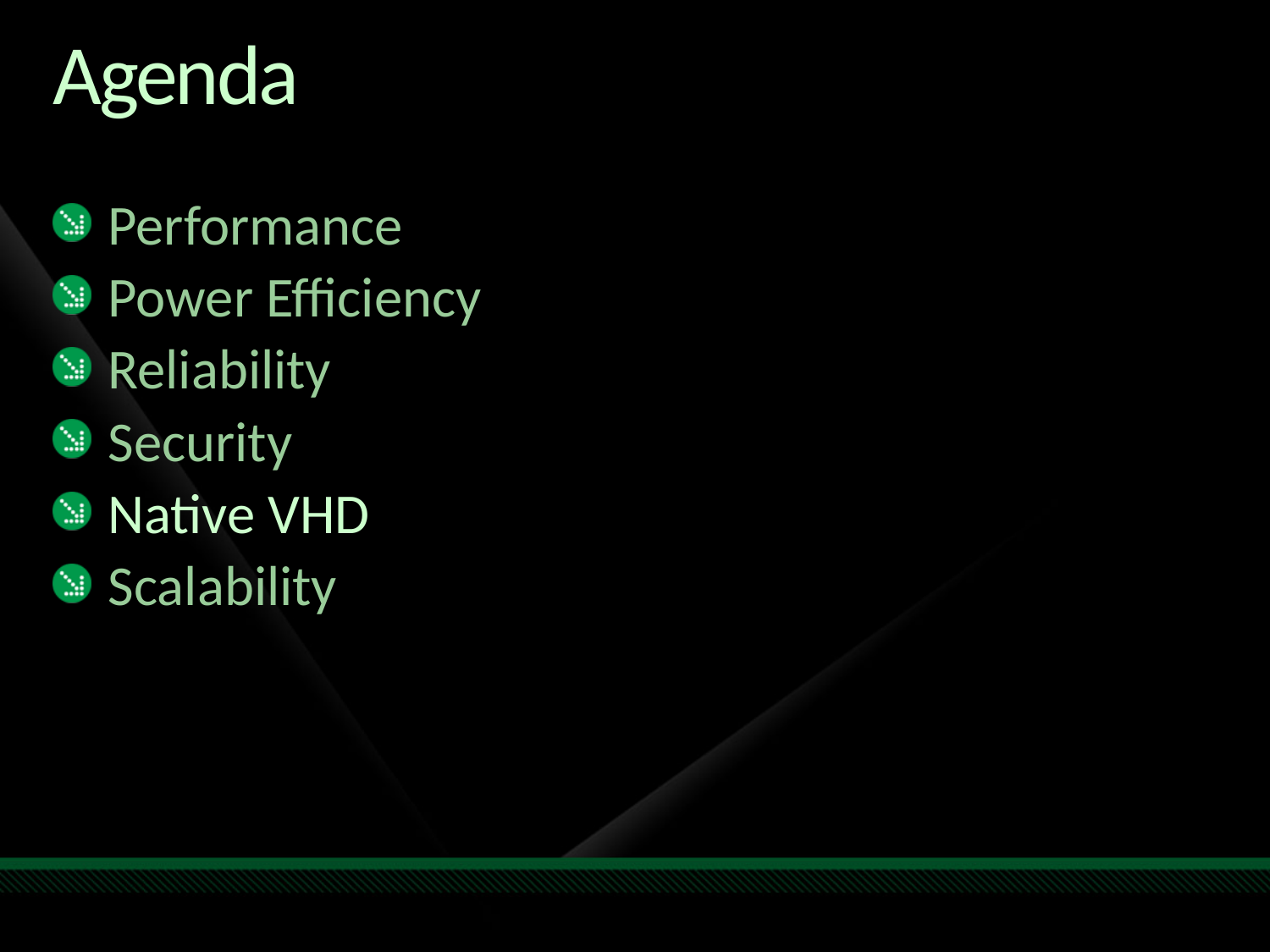

# Agenda
Performance
Power Efficiency
Reliability
Security
Native VHD
Scalability